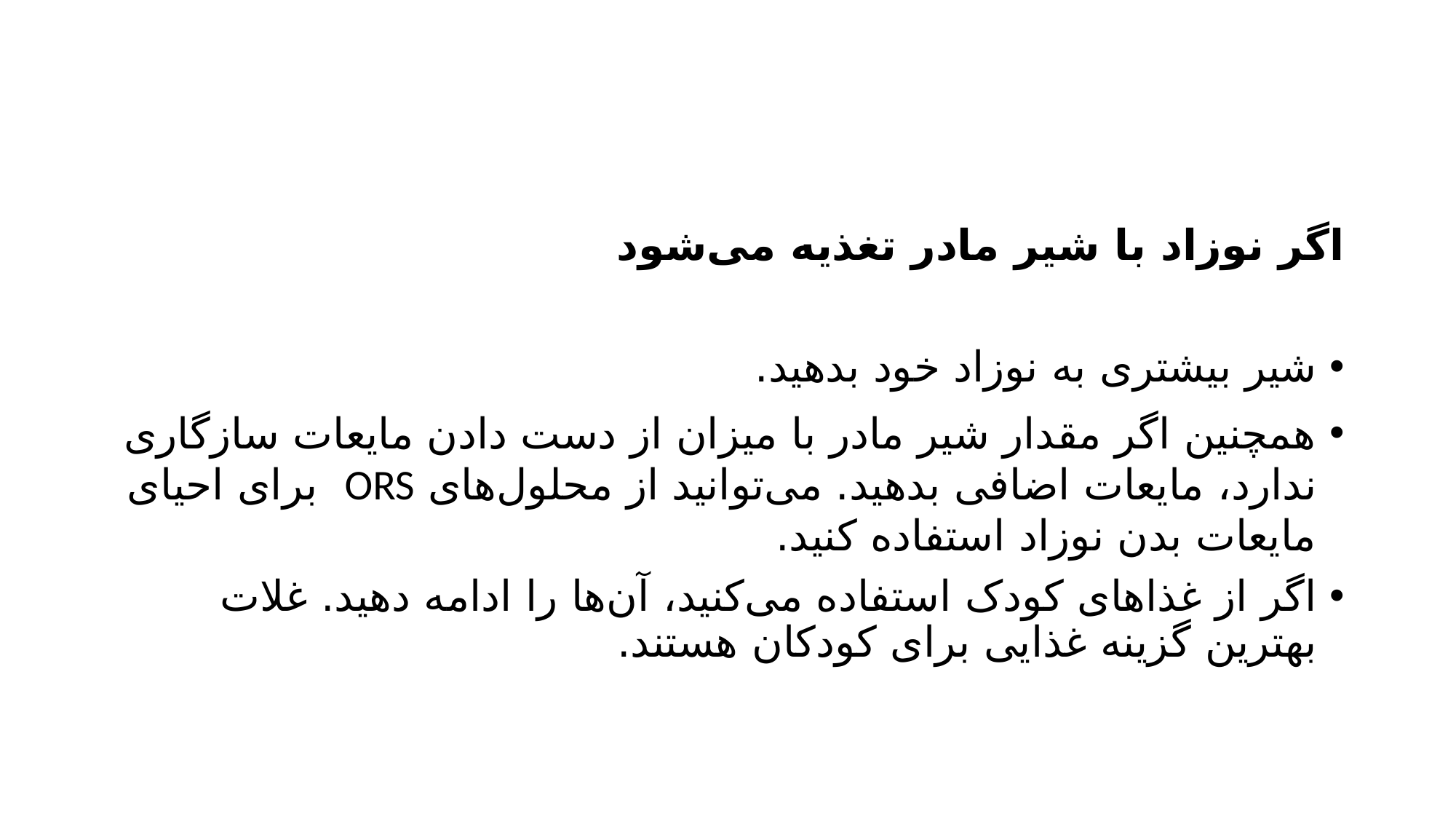

اگر نوزاد با شیر مادر تغذیه می‌شود

شیر بیشتری به نوزاد خود بدهید.
همچنین اگر مقدار شیر مادر با میزان از دست دادن مایعات سازگاری ندارد، مایعات اضافی بدهید. می‌توانید از محلول‌های ORS  برای احیای مایعات بدن نوزاد استفاده کنید.
اگر از غذاهای کودک استفاده می‌کنید، آن‌ها را ادامه دهید. غلات بهترین گزینه غذایی برای کودکان هستند.